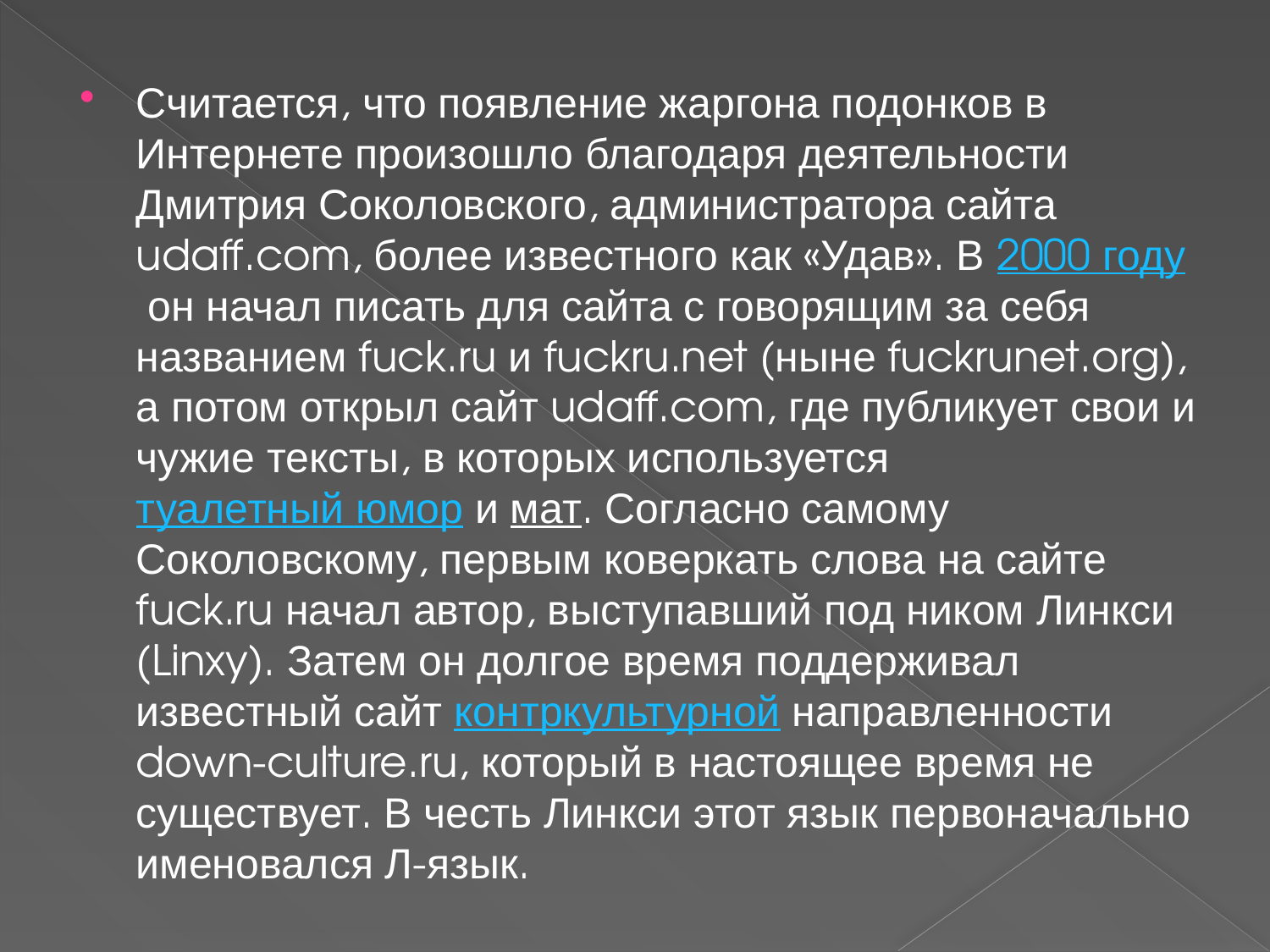

Считается, что появление жаргона подонков в Интернете произошло благодаря деятельности Дмитрия Соколовского, администратора сайта udaff.com, более известного как «Удав». В 2000 году он начал писать для сайта с говорящим за себя названием fuck.ru и fuckru.net (ныне fuckrunet.org), а потом открыл сайт udaff.com, где публикует свои и чужие тексты, в которых используется туалетный юмор и мат. Согласно самому Соколовскому, первым коверкать слова на сайте fuck.ru начал автор, выступавший под ником Линкси (Linxy). Затем он долгое время поддерживал известный сайт контркультурной направленности down-culture.ru, который в настоящее время не существует. В честь Линкси этот язык первоначально именовался Л-язык.